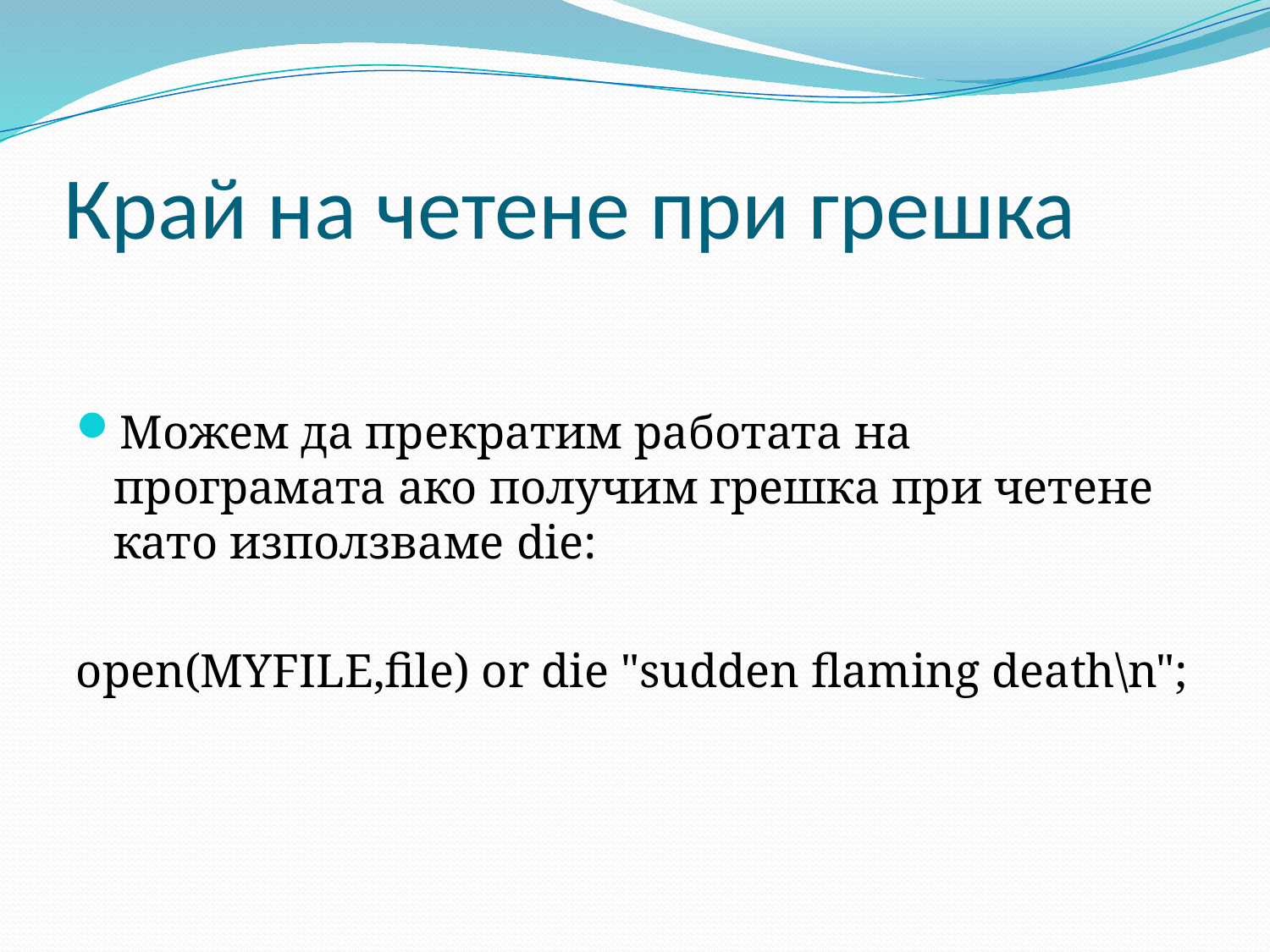

# Край на четене при грешка

Можем да прекратим работата на програмата ако получим грешка при четене като използваме die:

open(MYFILE,file) or die "sudden flaming death\n";